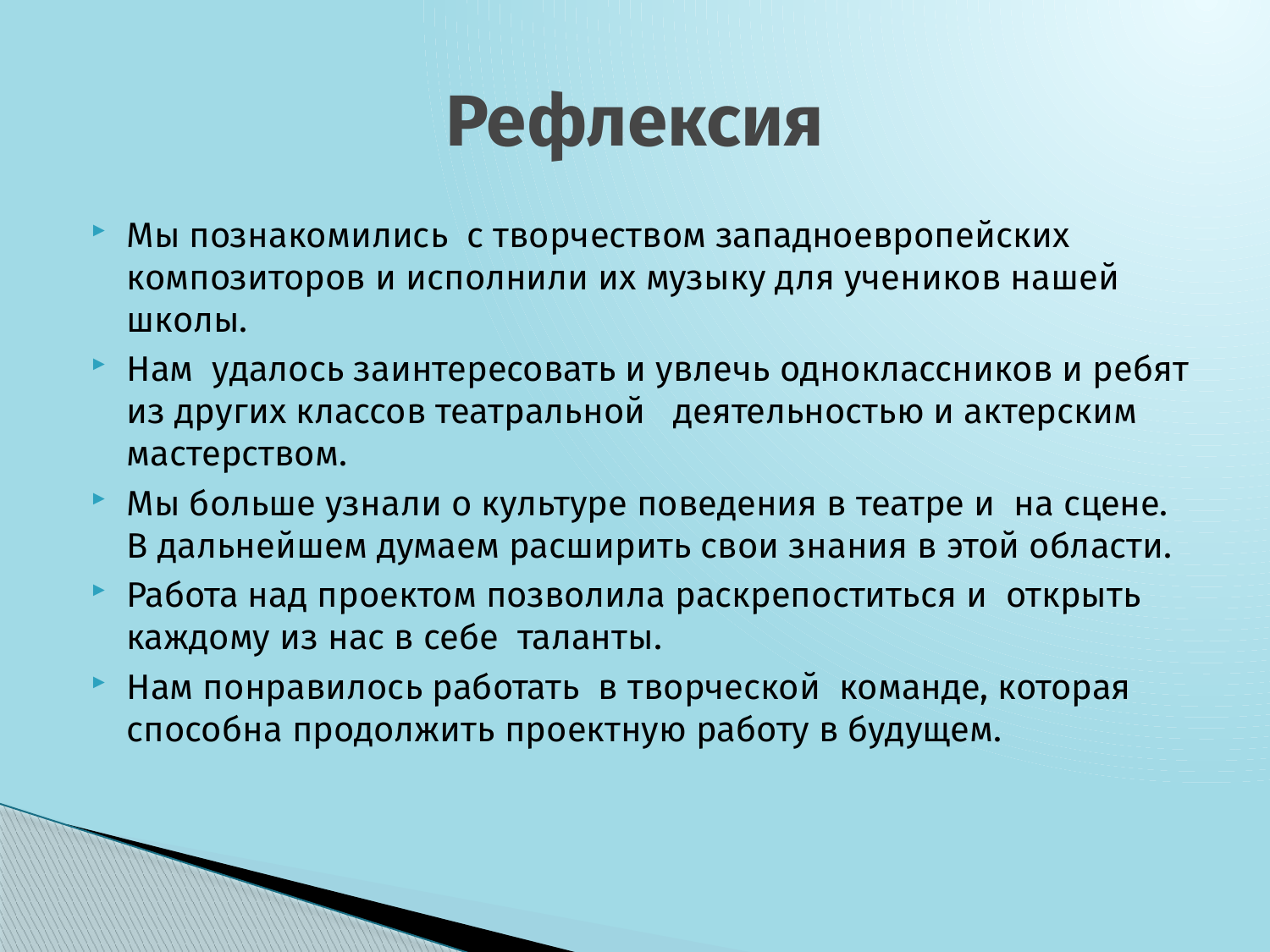

# Рефлексия
Мы познакомились  с творчеством западноевропейских композиторов и исполнили их музыку для учеников нашей школы.
Нам  удалось заинтересовать и увлечь одноклассников и ребят из других классов театральной   деятельностью и актерским мастерством.
Мы больше узнали о культуре поведения в театре и  на сцене. В дальнейшем думаем расширить свои знания в этой области.
Работа над проектом позволила раскрепоститься и  открыть каждому из нас в себе  таланты.
Нам понравилось работать  в творческой  команде, которая способна продолжить проектную работу в будущем.